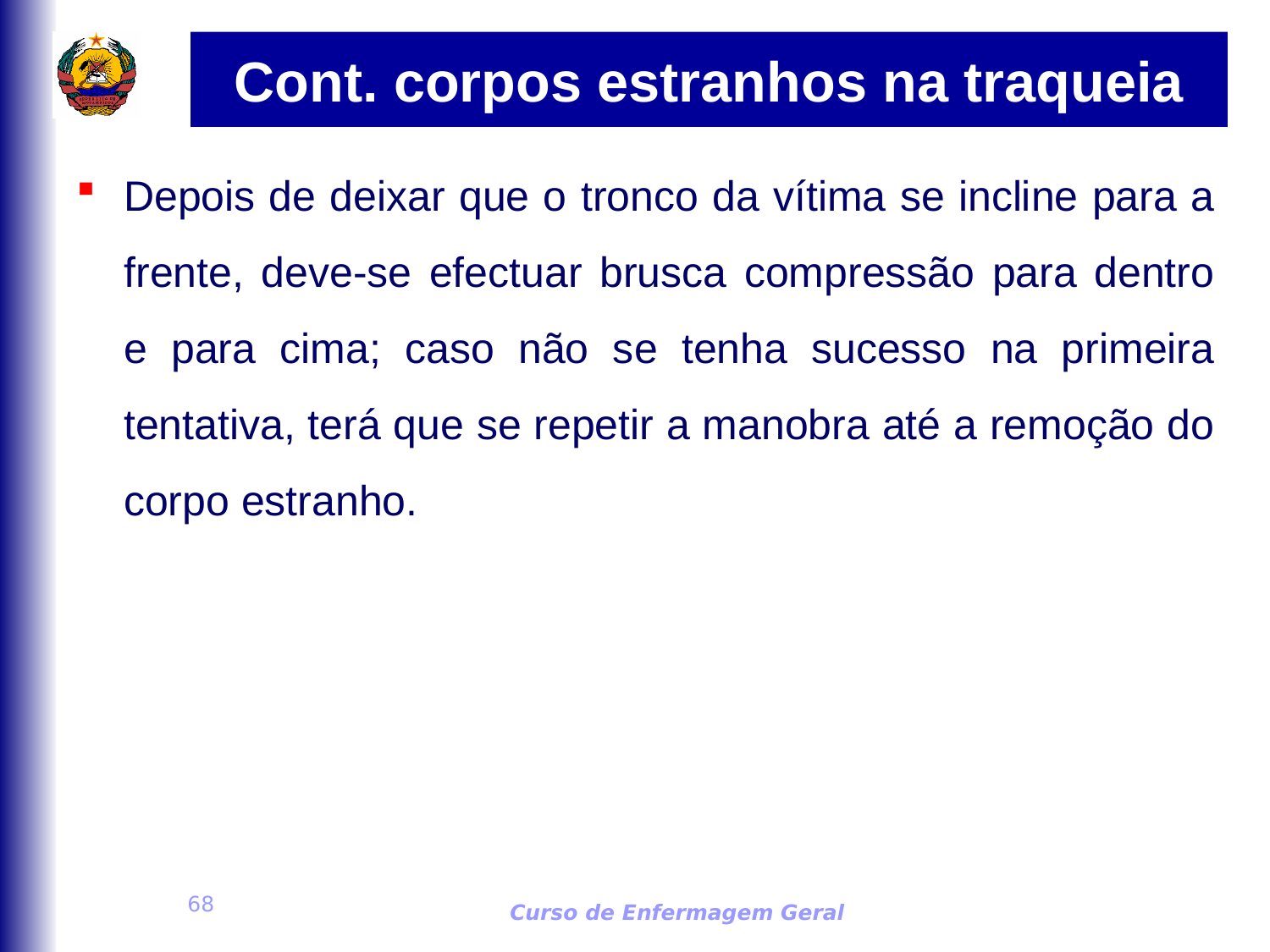

# Cont. corpos estranhos na traqueia
Depois de deixar que o tronco da vítima se incline para a frente, deve-se efectuar brusca compressão para dentro e para cima; caso não se tenha sucesso na primeira tentativa, terá que se repetir a manobra até a remoção do corpo estranho.

68
Curso de Enfermagem Geral